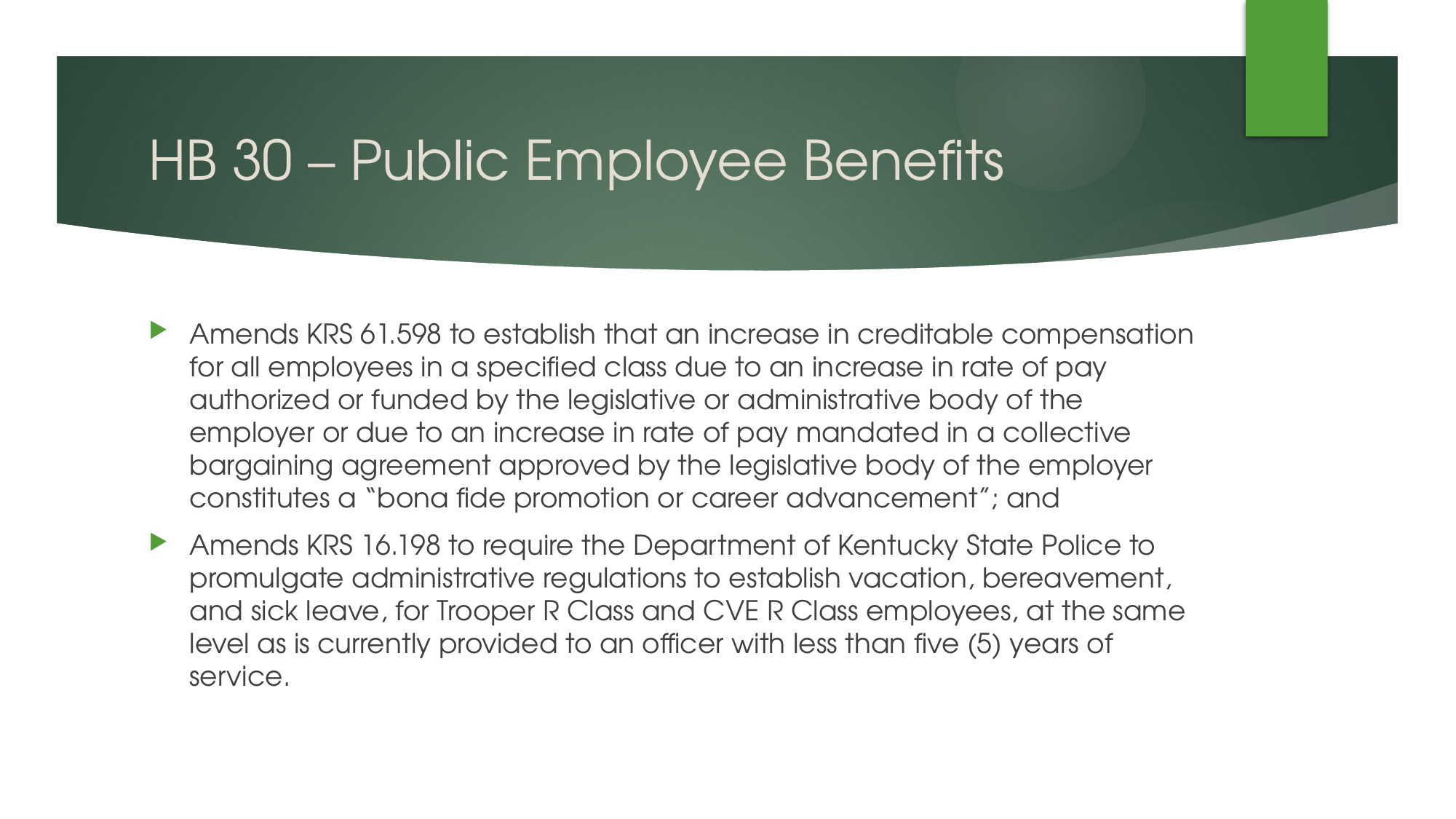

# HB 30 – Public Employee Benefits
Amends KRS 61.598 to establish that an increase in creditable compensation for all employees in a specified class due to an increase in rate of pay authorized or funded by the legislative or administrative body of the employer or due to an increase in rate of pay mandated in a collective bargaining agreement approved by the legislative body of the employer constitutes a “bona fide promotion or career advancement”; and
Amends KRS 16.198 to require the Department of Kentucky State Police to promulgate administrative regulations to establish vacation, bereavement, and sick leave, for Trooper R Class and CVE R Class employees, at the same level as is currently provided to an officer with less than five (5) years of service.